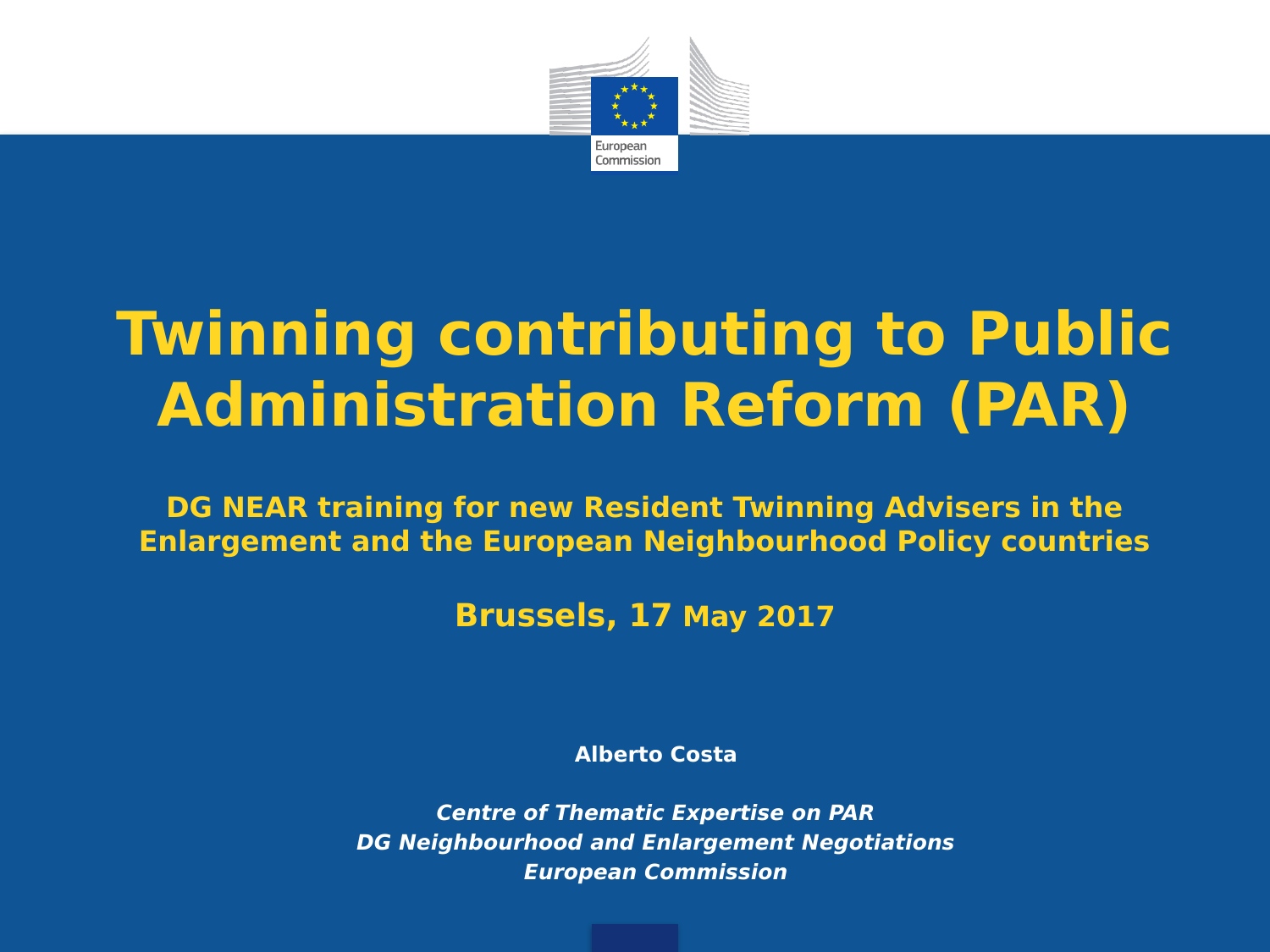

# Twinning contributing to Public Administration Reform (PAR) DG NEAR training for new Resident Twinning Advisers in the Enlargement and the European Neighbourhood Policy countries Brussels, 17 May 2017

Alberto Costa

Centre of Thematic Expertise on PAR
DG Neighbourhood and Enlargement Negotiations
European Commission